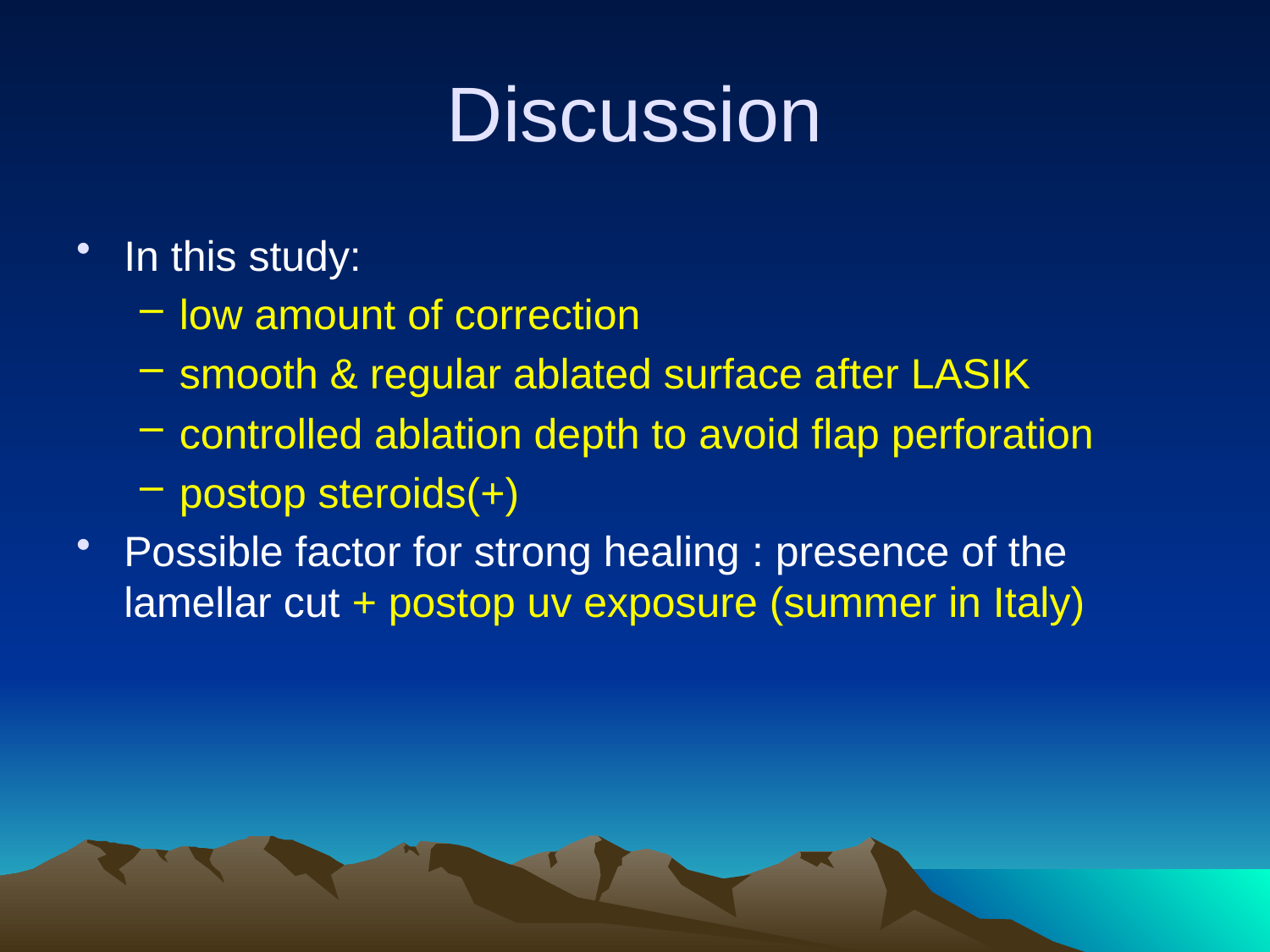

# Discussion
In this study:
low amount of correction
smooth & regular ablated surface after LASIK
controlled ablation depth to avoid flap perforation
postop steroids(+)
Possible factor for strong healing : presence of the lamellar cut + postop uv exposure (summer in Italy)